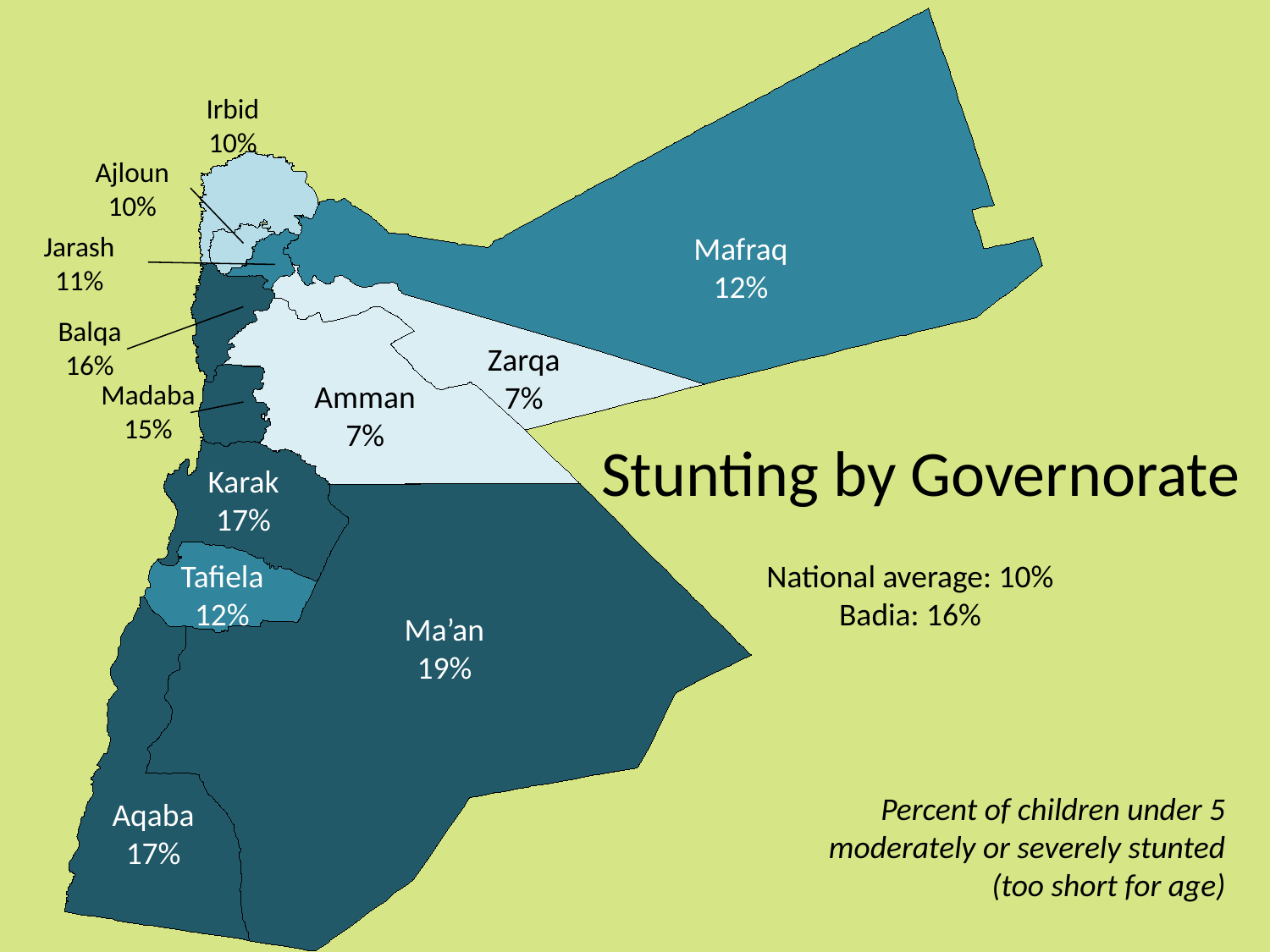

Irbid
10%

Ajloun
10%
Jarash
11%
Mafraq
12%
Balqa
16%
Zarqa
7%
Madaba
15%
Amman
7%
# Stunting by Governorate
Karak
17%
Tafiela
12%
National average: 10%
Badia: 16%
Ma’an
19%
Percent of children under 5 moderately or severely stunted (too short for age)
Aqaba
17%